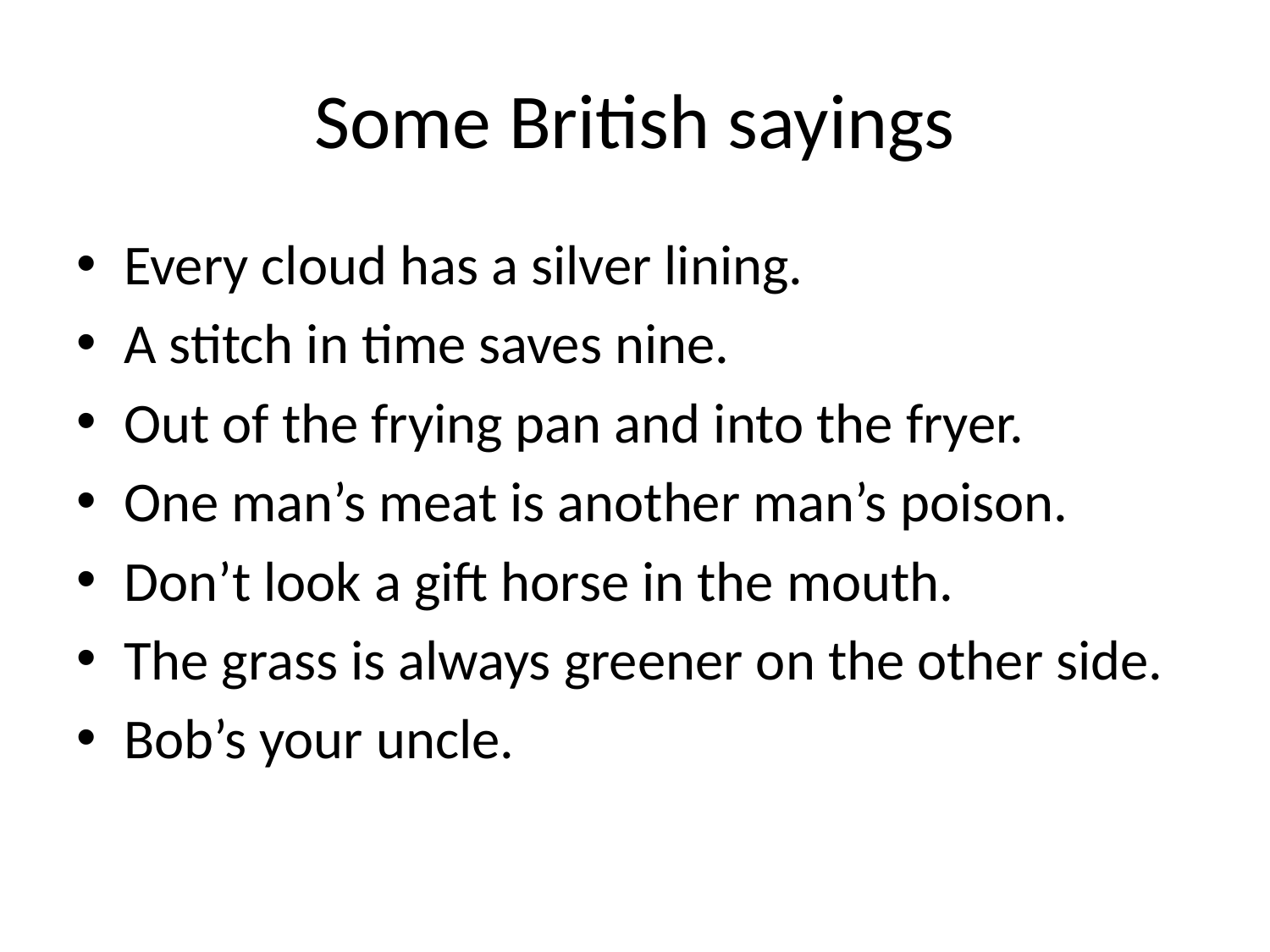

# Some British sayings
Every cloud has a silver lining.
A stitch in time saves nine.
Out of the frying pan and into the fryer.
One man’s meat is another man’s poison.
Don’t look a gift horse in the mouth.
The grass is always greener on the other side.
Bob’s your uncle.